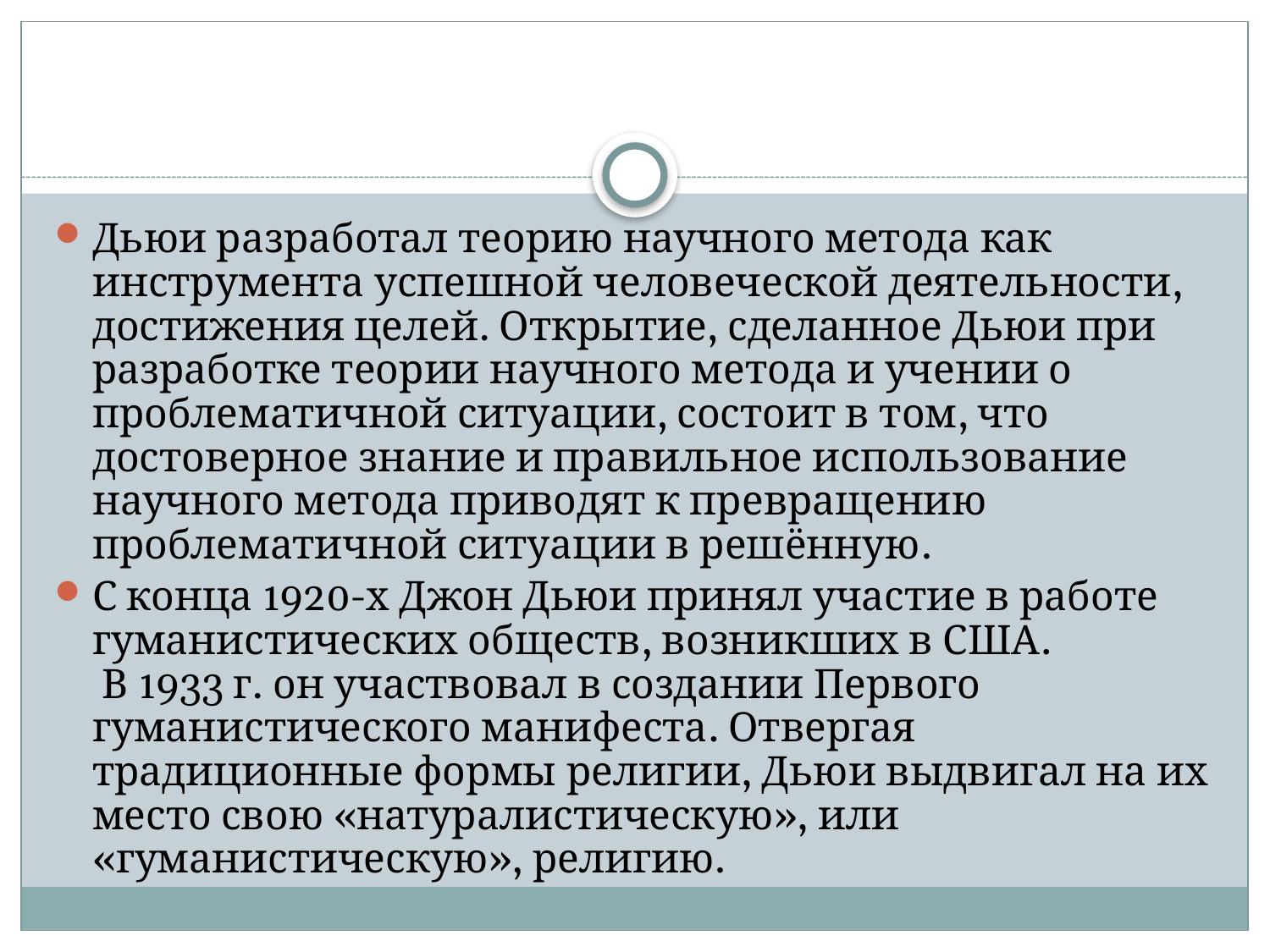

Дьюи разработал теорию научного метода как инструмента успешной человеческой деятельности, достижения целей. Открытие, сделанное Дьюи при разработке теории научного метода и учении о проблематичной ситуации, состоит в том, что достоверное знание и правильное использование научного метода приводят к превращению проблематичной ситуации в решённую.
С конца 1920-х Джон Дьюи принял участие в работе гуманистических обществ, возникших в США.  В 1933 г. он участвовал в создании Первого гуманистического манифеста. Отвергая традиционные формы религии, Дьюи выдвигал на их место свою «натуралистическую», или «гуманистическую», религию.
#